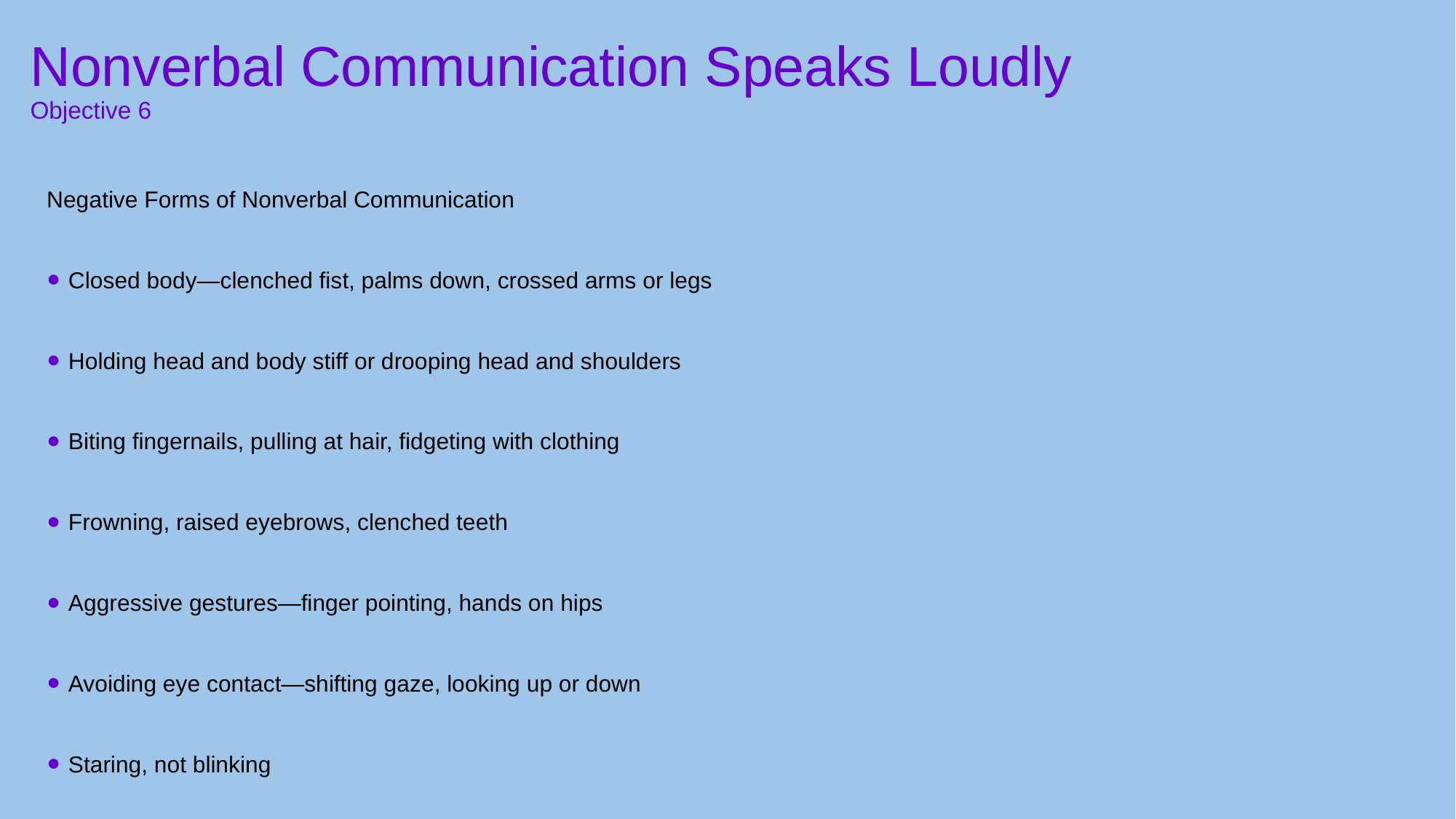

# Nonverbal Communication Speaks Loudly Objective 6
Negative Forms of Nonverbal Communication

Closed body—clenched fist, palms down, crossed arms or legs

Holding head and body stiff or drooping head and shoulders

Biting fingernails, pulling at hair, fidgeting with clothing

Frowning, raised eyebrows, clenched teeth

Aggressive gestures—finger pointing, hands on hips

Avoiding eye contact—shifting gaze, looking up or down

Staring, not blinking